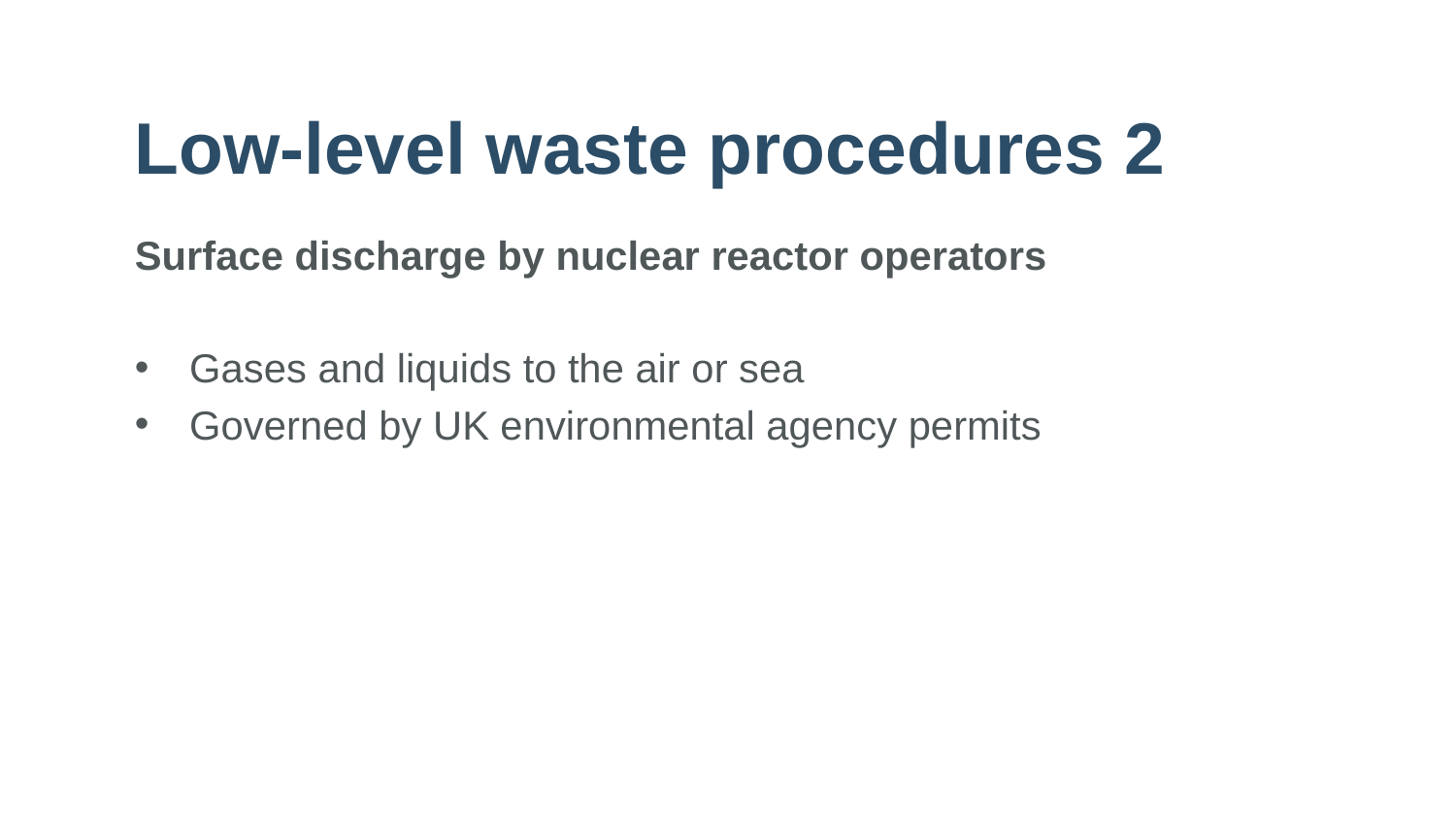

# Low-level waste procedures 2
Surface discharge by nuclear reactor operators

Gases and liquids to the air or sea
Governed by UK environmental agency permits